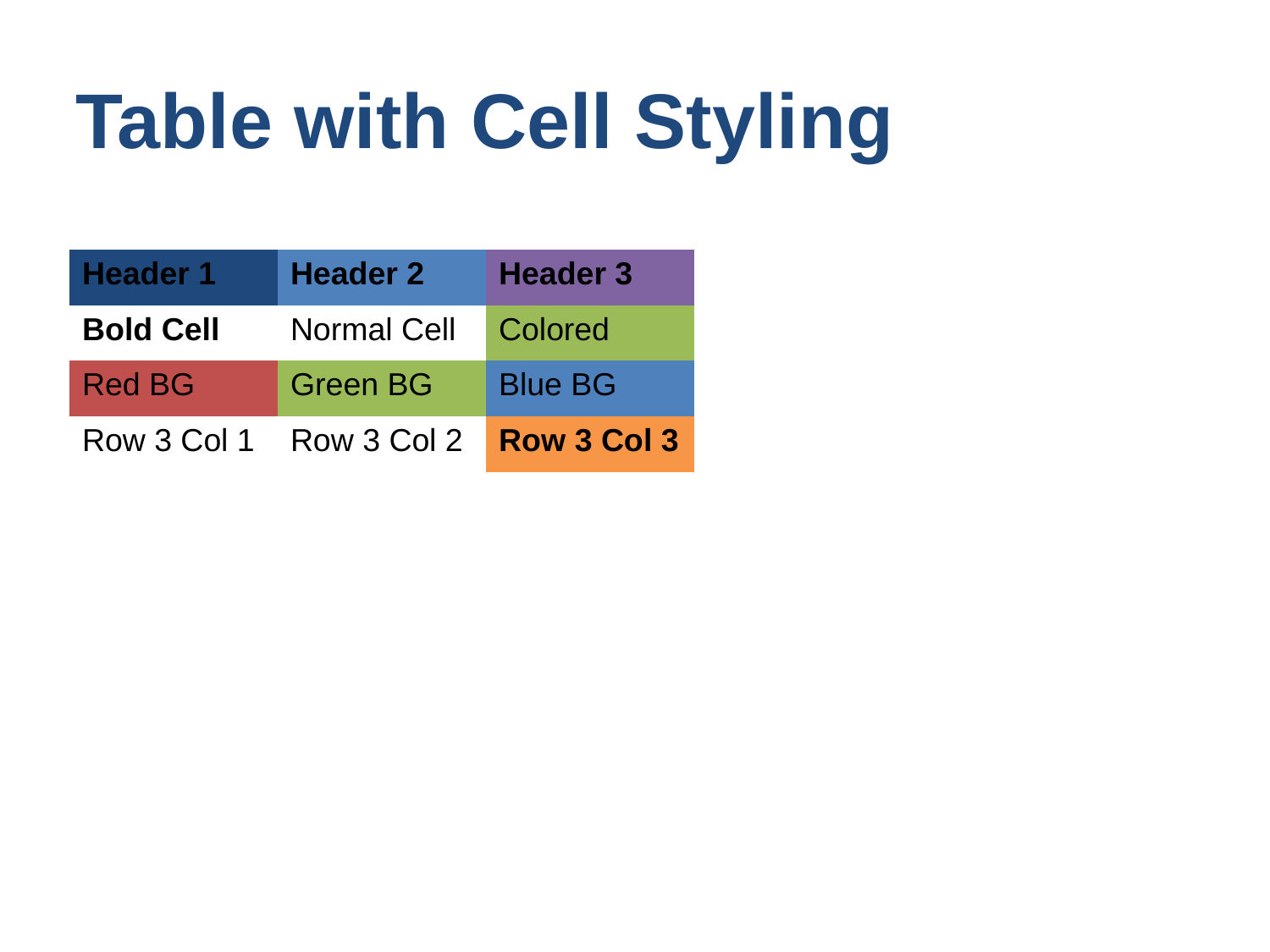

Table with Cell Styling
| Header 1 | Header 2 | Header 3 |
| --- | --- | --- |
| Bold Cell | Normal Cell | Colored |
| Red BG | Green BG | Blue BG |
| Row 3 Col 1 | Row 3 Col 2 | Row 3 Col 3 |